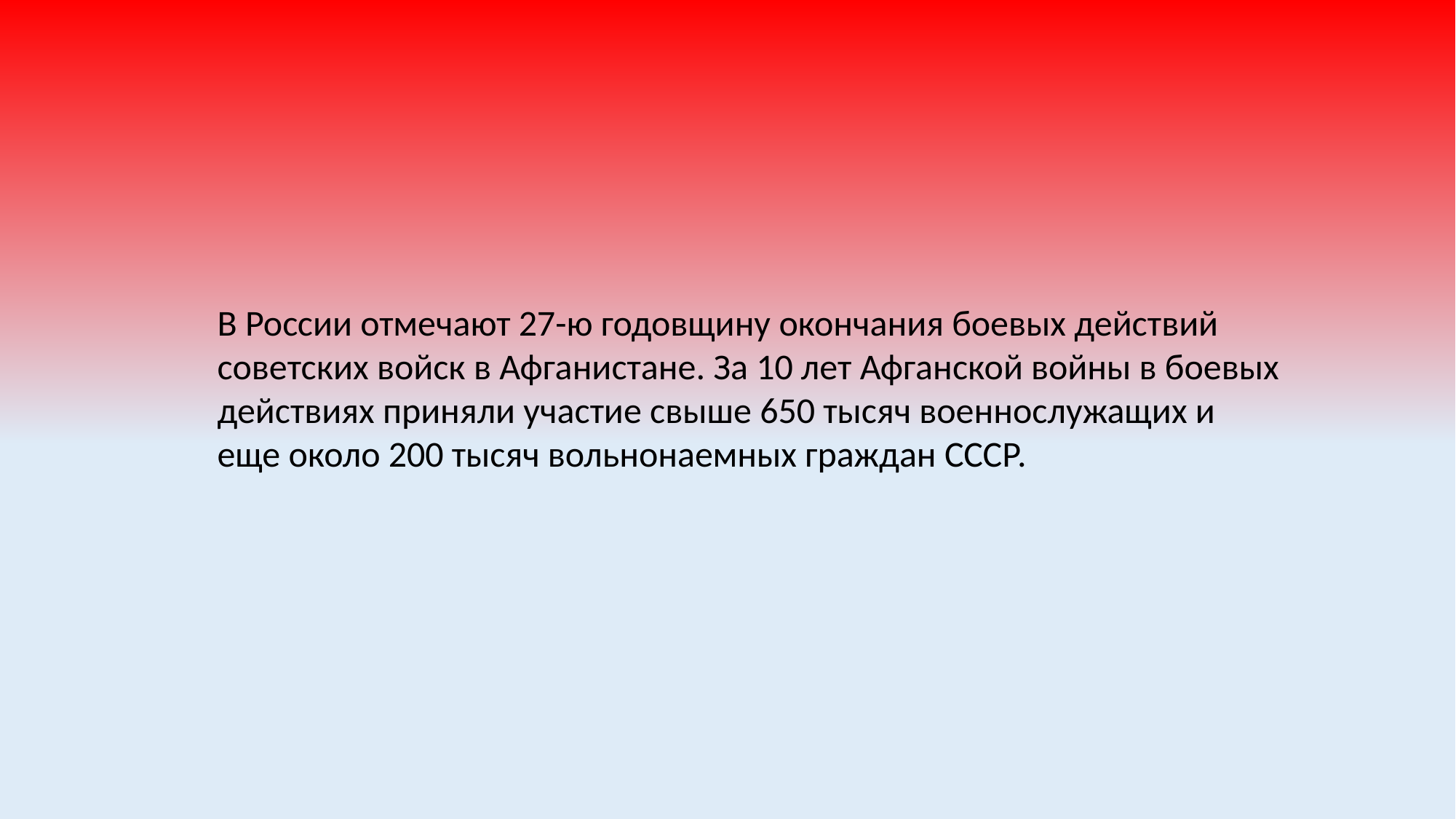

В России отмечают 27-ю годовщину окончания боевых действий советских войск в Афганистане. За 10 лет Афганской войны в боевых действиях приняли участие свыше 650 тысяч военнослужащих и еще около 200 тысяч вольнонаемных граждан СССР.